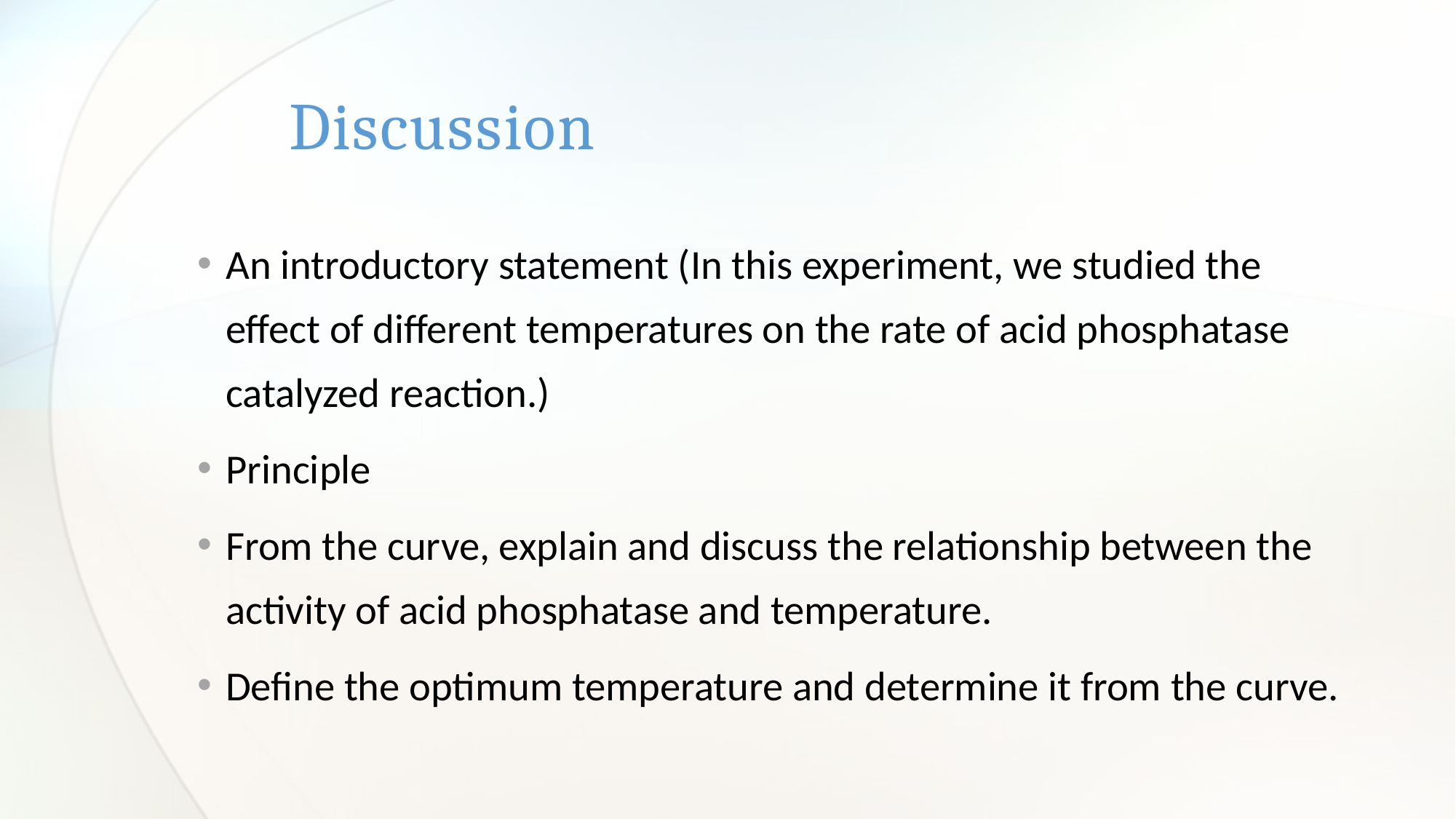

# Discussion
An introductory statement (In this experiment, we studied the effect of different temperatures on the rate of acid phosphatase catalyzed reaction.)
Principle
From the curve, explain and discuss the relationship between the activity of acid phosphatase and temperature.
Define the optimum temperature and determine it from the curve.